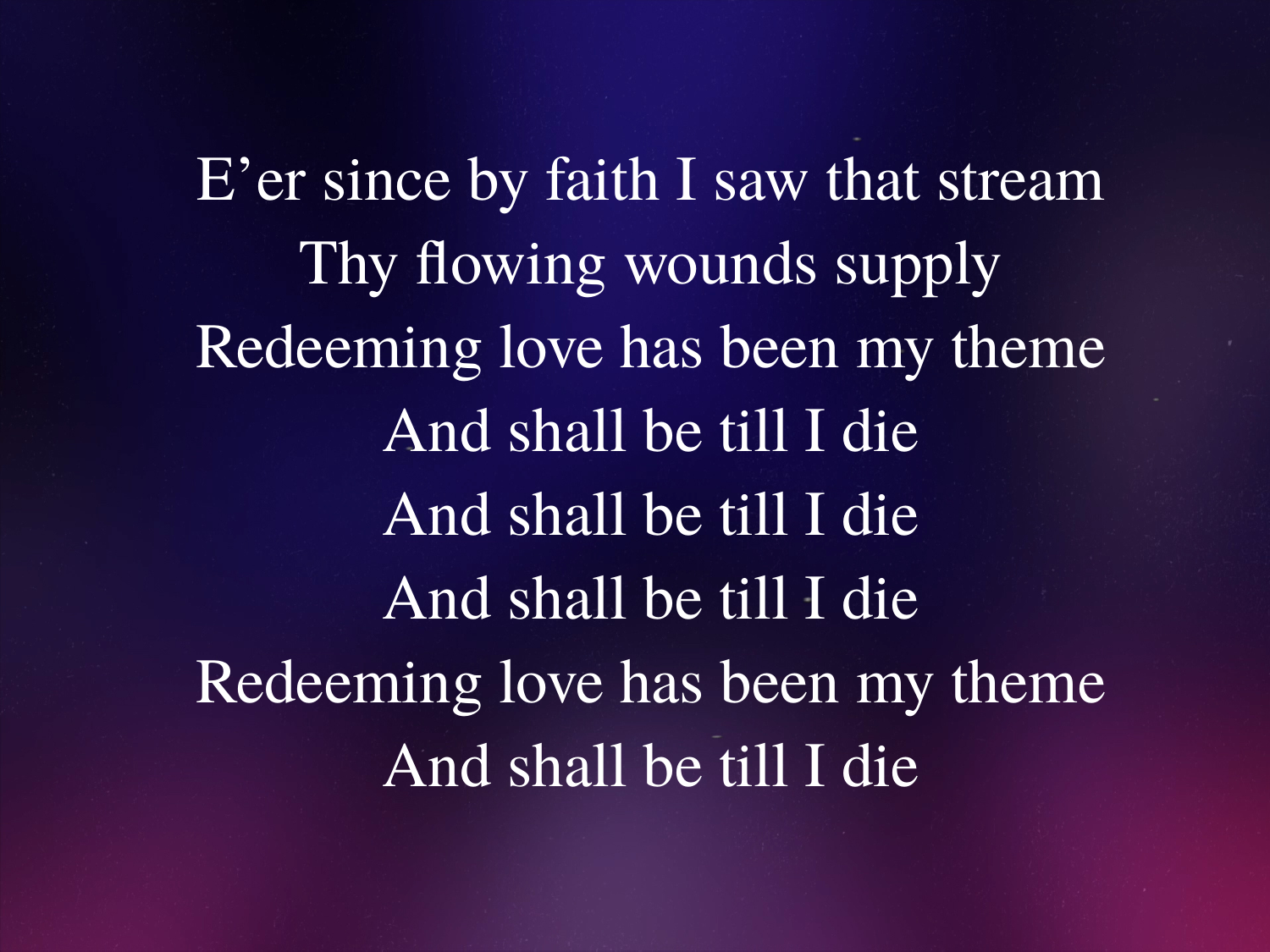

# E’er since by faith I saw that stream Thy flowing wounds supply Redeeming love has been my theme And shall be till I die And shall be till I die And shall be till I die Redeeming love has been my theme And shall be till I die